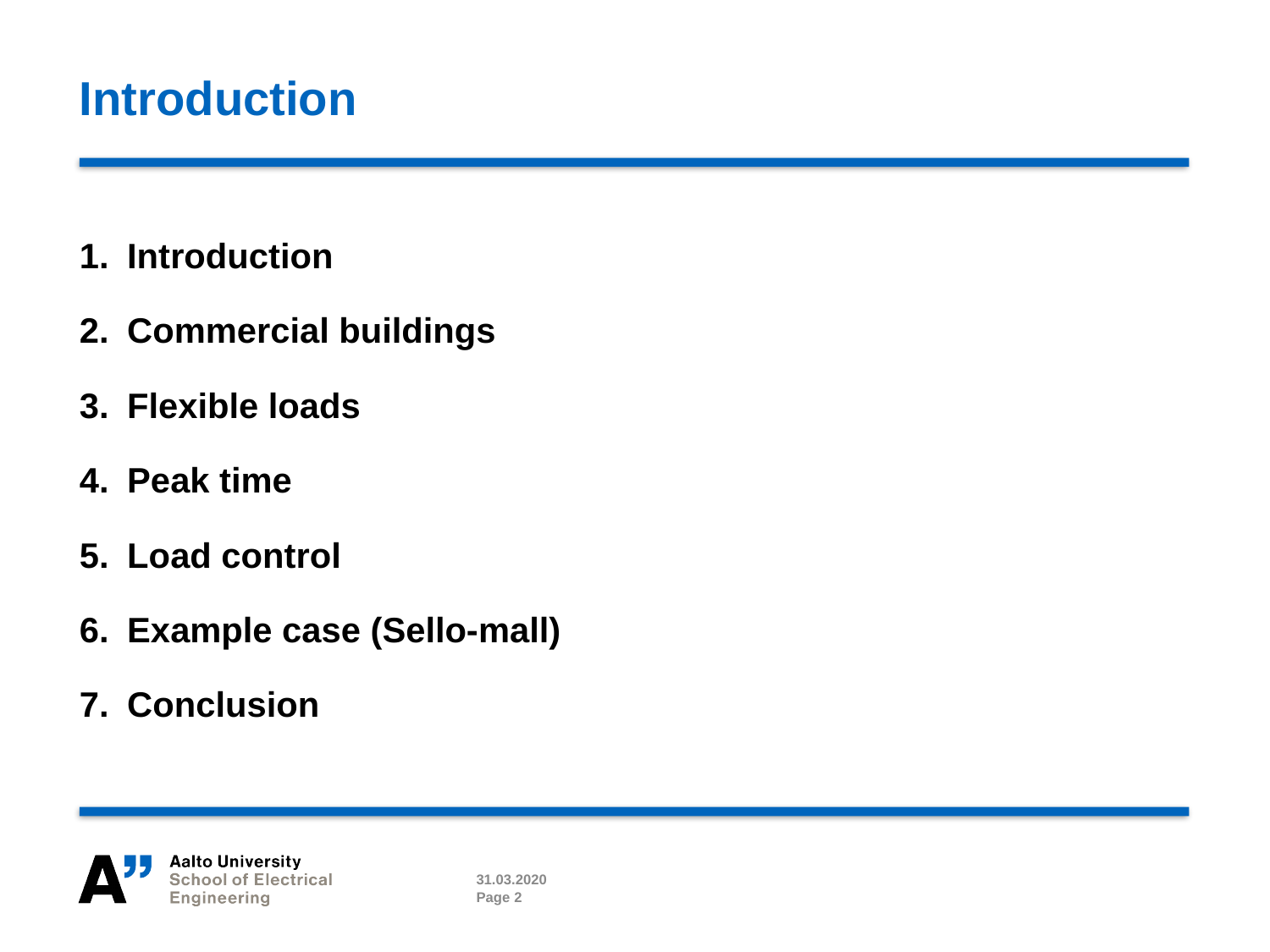

# Introduction
Introduction
Commercial buildings
Flexible loads
Peak time
Load control
Example case (Sello-mall)
Conclusion

31.03.2020
Page 2